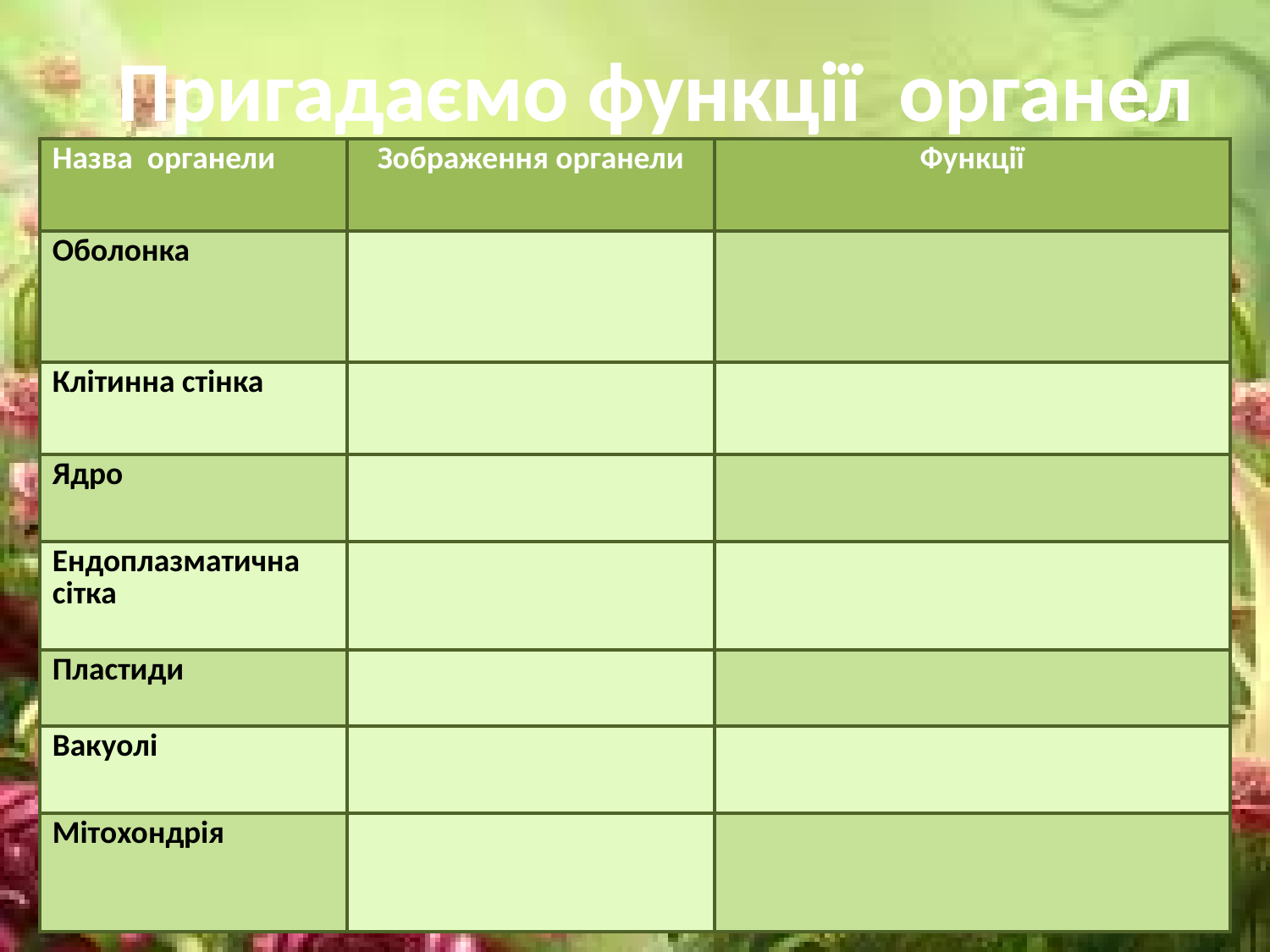

Пригадаємо функції  органел
| Назва органели | Зображення органели | Функції |
| --- | --- | --- |
| Оболонка |  |  |
| Клітинна стінка |  |  |
| Ядро |  |  |
| Ендоплазматична сітка |  |  |
| Пластиди |  |  |
| Вакуолі |  |  |
| Мітохондрія |  |  |